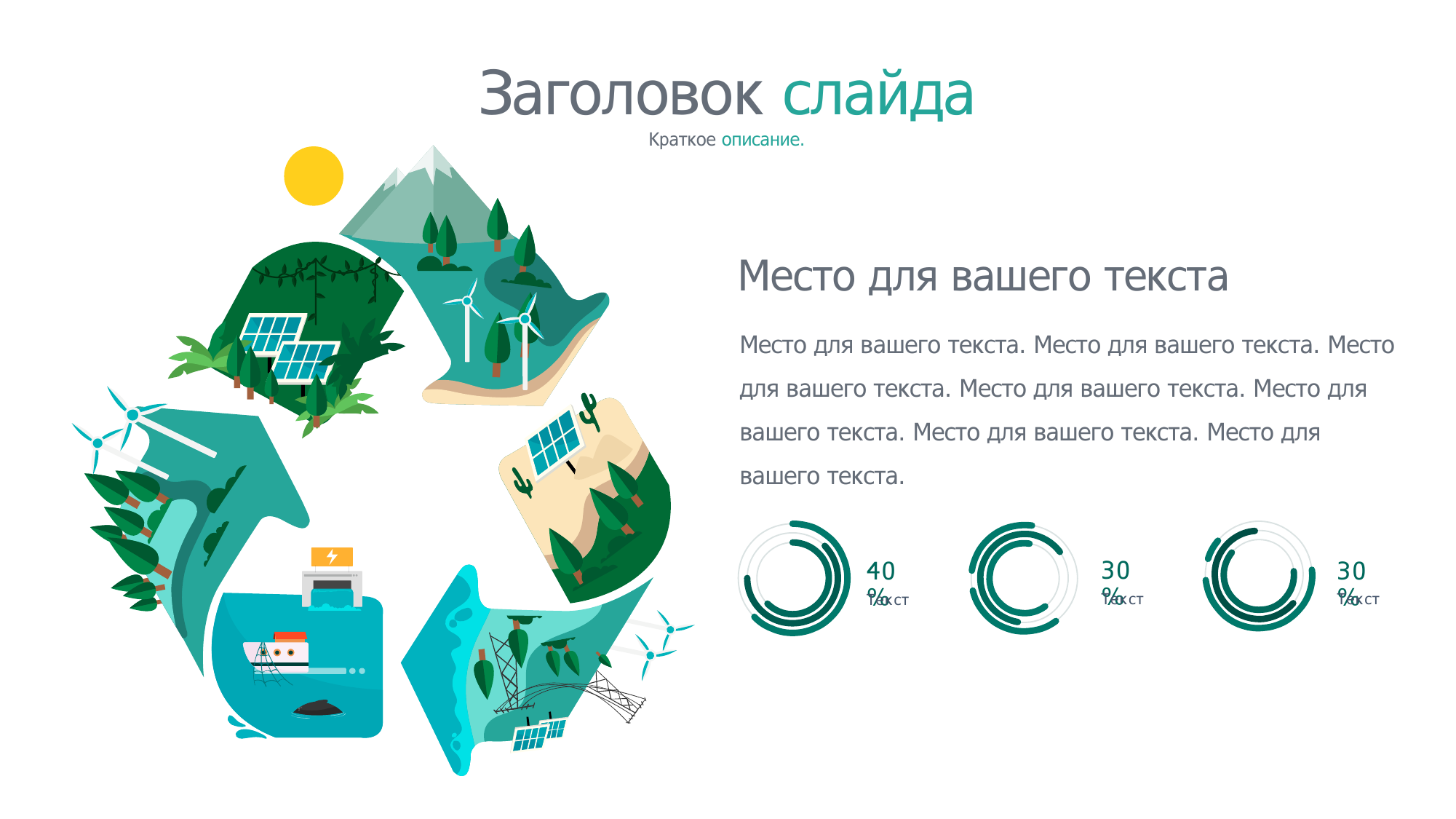

Заголовок слайда
Краткое описание.

Место для вашего текста
Место для вашего текста. Место для вашего текста. Место для вашего текста. Место для вашего текста. Место для вашего текста. Место для вашего текста. Место для вашего текста.

30%
Текст
30%
Текст
40%
Текст